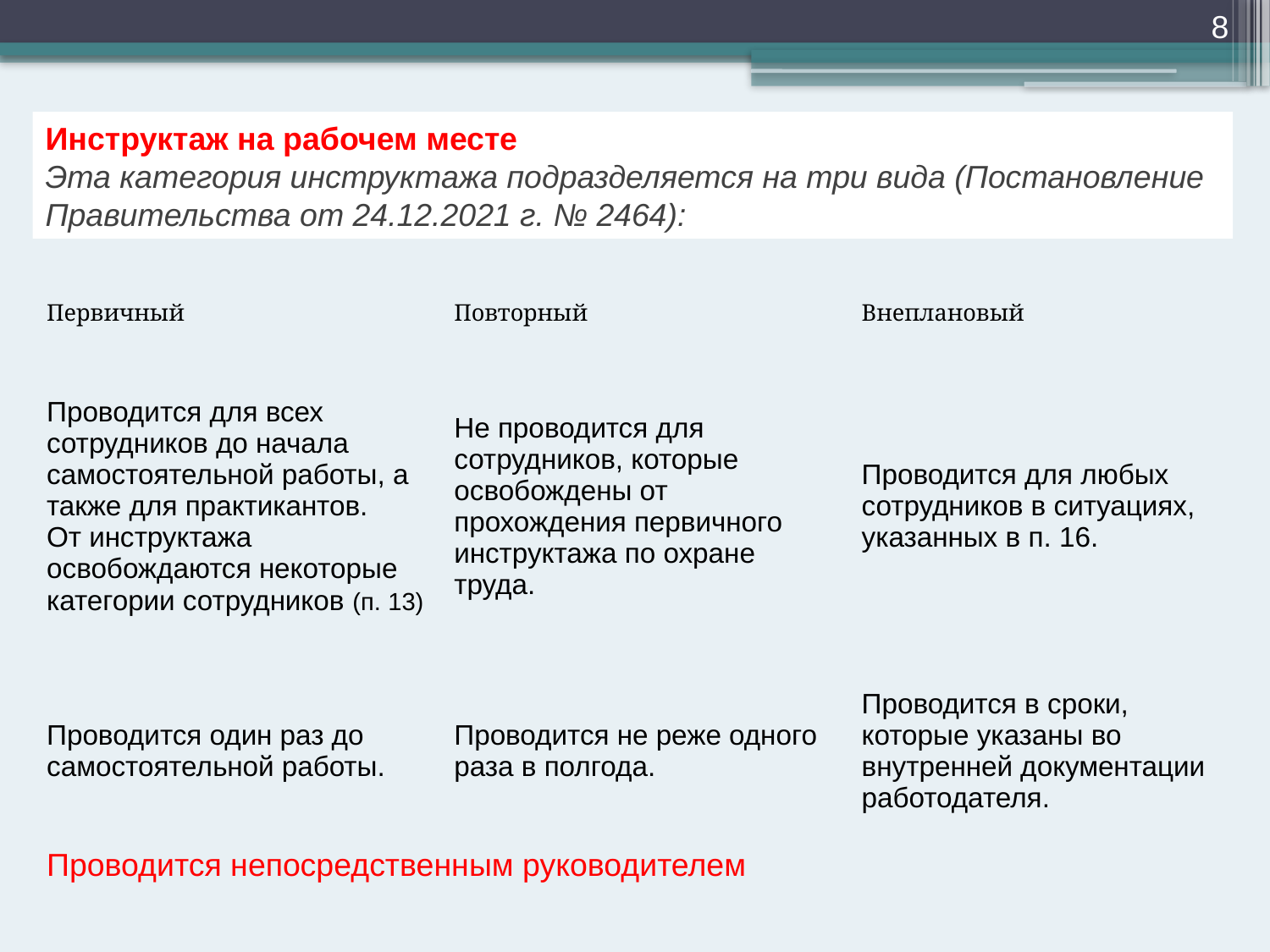

8
Инструктаж на рабочем месте
Эта категория инструктажа подразделяется на три вида (Постановление Правительства от 24.12.2021 г. № 2464):
| Первичный | Повторный | Внеплановый |
| --- | --- | --- |
| Проводится для всех сотрудников до начала самостоятельной работы, а также для практикантов. От инструктажа освобождаются некоторые категории сотрудников (п. 13) | Не проводится для сотрудников, которые освобождены от прохождения первичного инструктажа по охране труда. | Проводится для любых сотрудников в ситуациях, указанных в п. 16. |
| Проводится один раз до самостоятельной работы. | Проводится не реже одного раза в полгода. | Проводится в сроки, которые указаны во внутренней документации работодателя. |
| Проводится непосредственным руководителем |  |  |